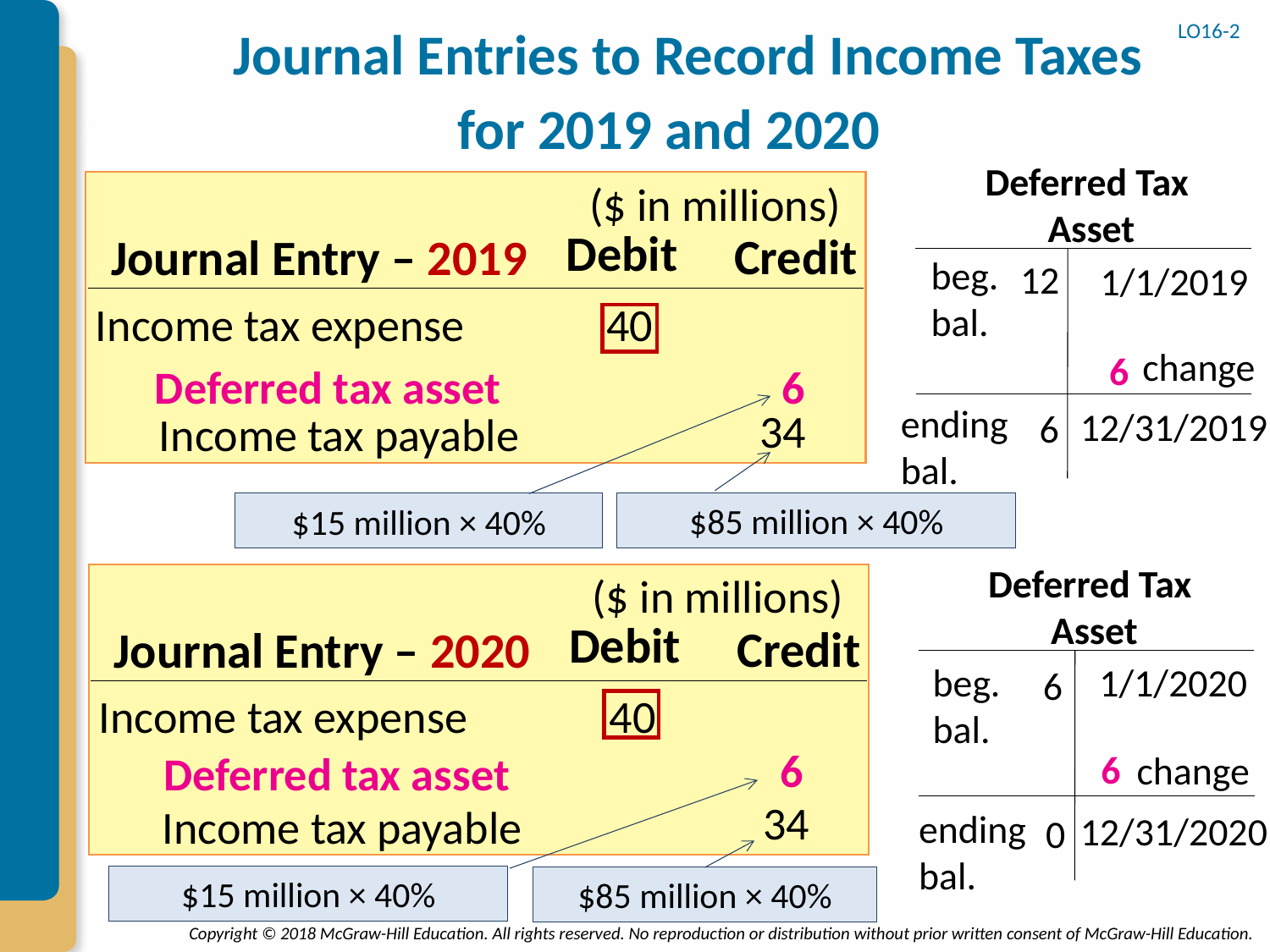

# Journal Entries to Record Income Taxes for 2019 and 2020
LO16-2
Deferred Tax
Asset
($ in millions)

Debit
Credit
Journal Entry – 2019
beg. bal.
12
1/1/2019
Income tax expense
40

change
6
Deferred tax asset
6
ending bal.
34
12/31/2019
 6
Income tax payable
$85 million × 40%
$15 million × 40%
Deferred Tax
Asset
($ in millions)

Debit
Credit
Journal Entry – 2020
beg. bal.
1/1/2020
6
Income tax expense
40

6
6
Deferred tax asset
change
34
Income tax payable
ending bal.
12/31/2020
0
$15 million × 40%
$85 million × 40%